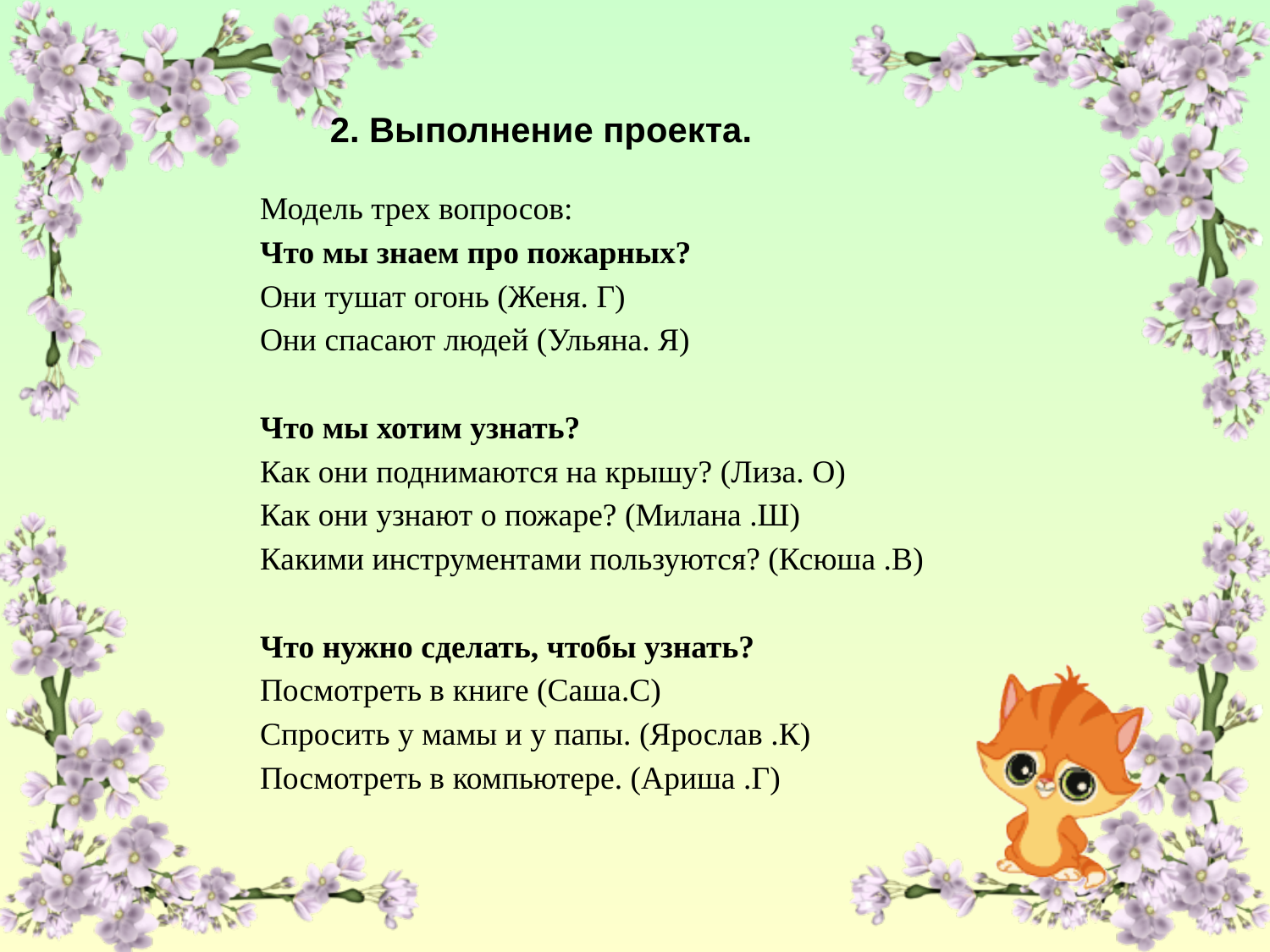

2. Выполнение проекта.

Модель трех вопросов:
Что мы знаем про пожарных?
Они тушат огонь (Женя. Г)
Они спасают людей (Ульяна. Я)

Что мы хотим узнать?
Как они поднимаются на крышу? (Лиза. О)
Как они узнают о пожаре? (Милана .Ш)
Какими инструментами пользуются? (Ксюша .В)

Что нужно сделать, чтобы узнать?
Посмотреть в книге (Саша.С)
Спросить у мамы и у папы. (Ярослав .К)
Посмотреть в компьютере. (Ариша .Г)